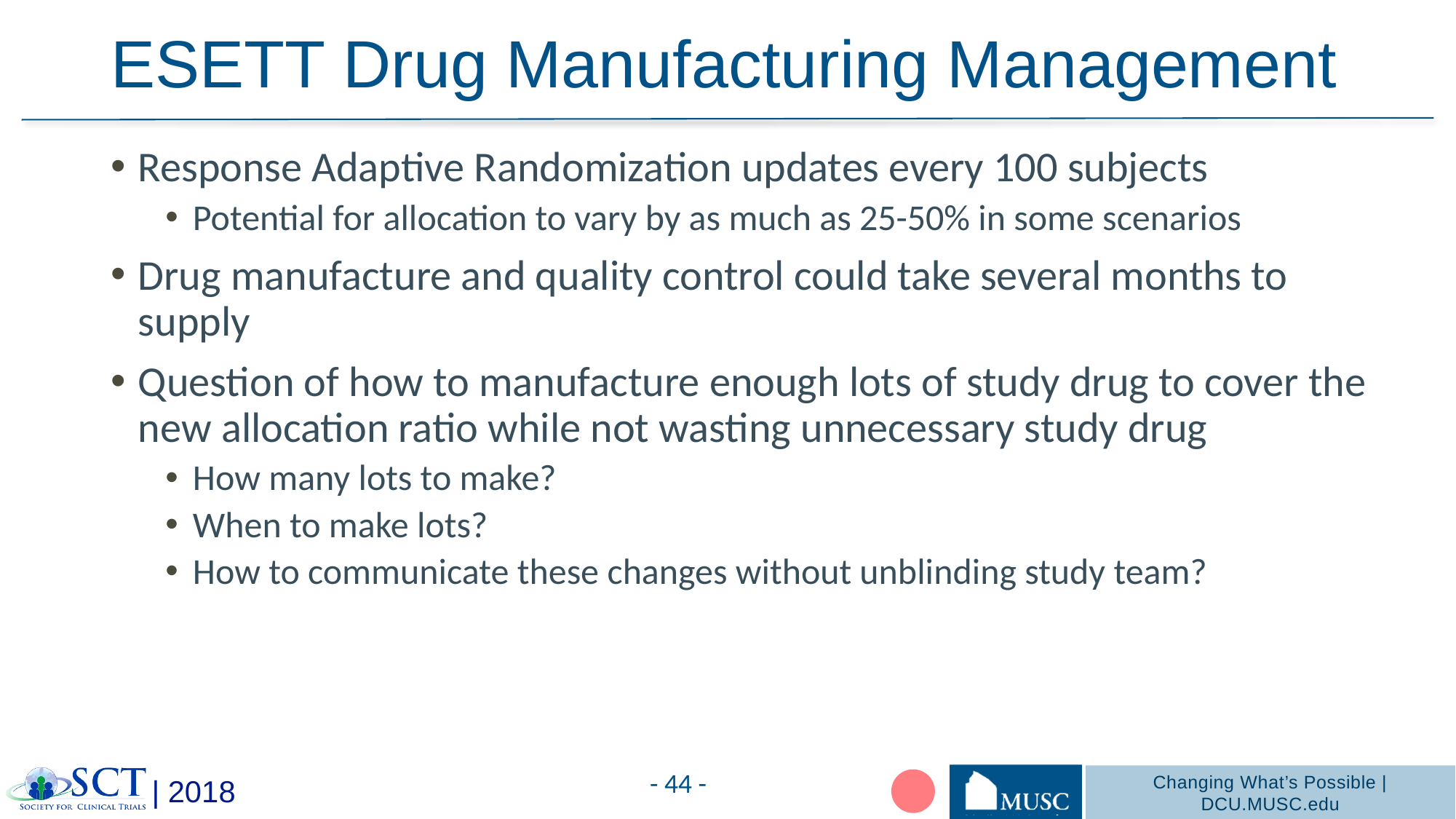

# ESETT Drug Manufacturing Management
Response Adaptive Randomization updates every 100 subjects
Potential for allocation to vary by as much as 25-50% in some scenarios
Drug manufacture and quality control could take several months to supply
Question of how to manufacture enough lots of study drug to cover the new allocation ratio while not wasting unnecessary study drug
How many lots to make?
When to make lots?
How to communicate these changes without unblinding study team?
- 44 -